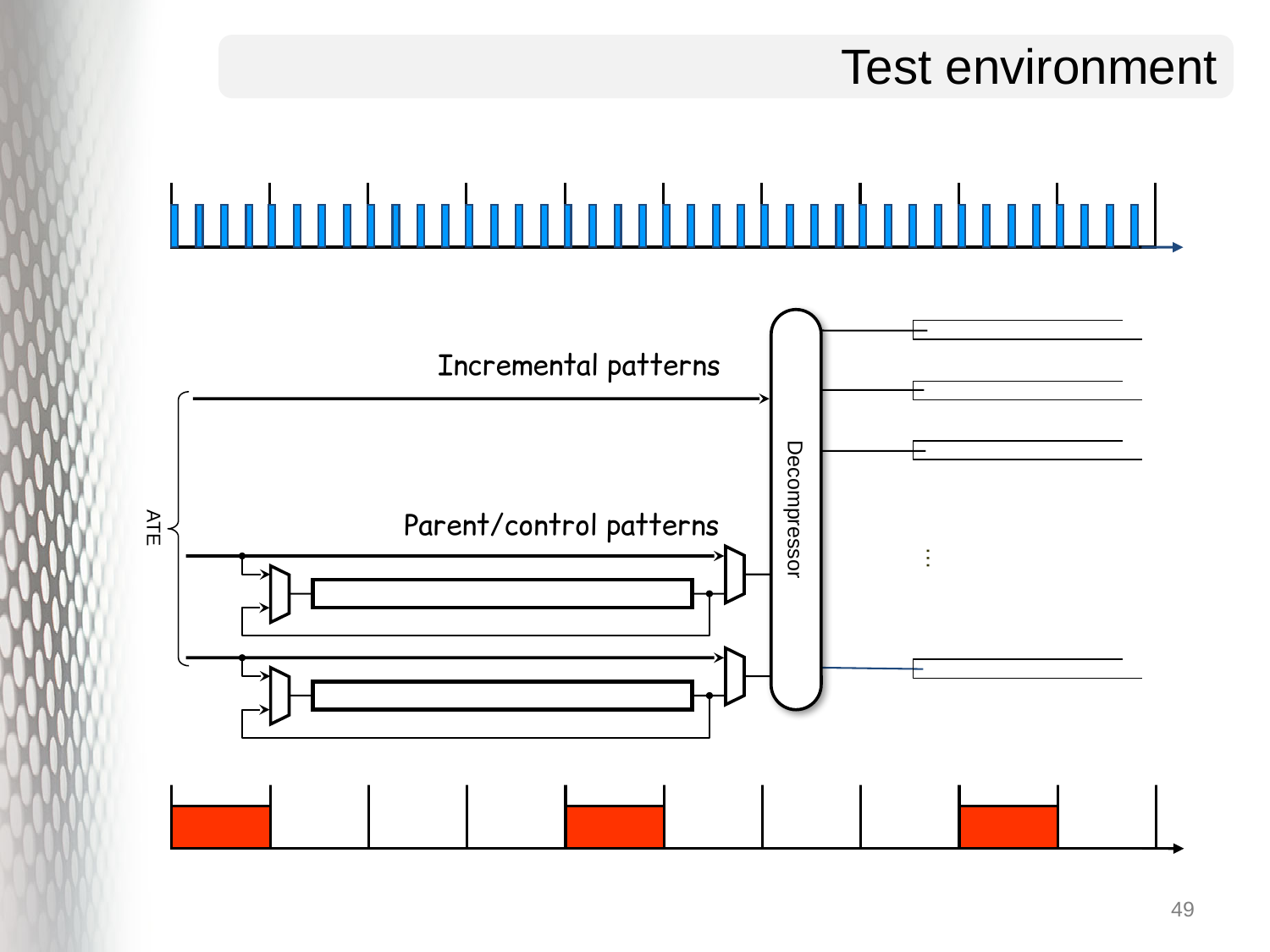

# Test environment

Incremental patterns

Decompressor
Parent/control patterns
ATE
…